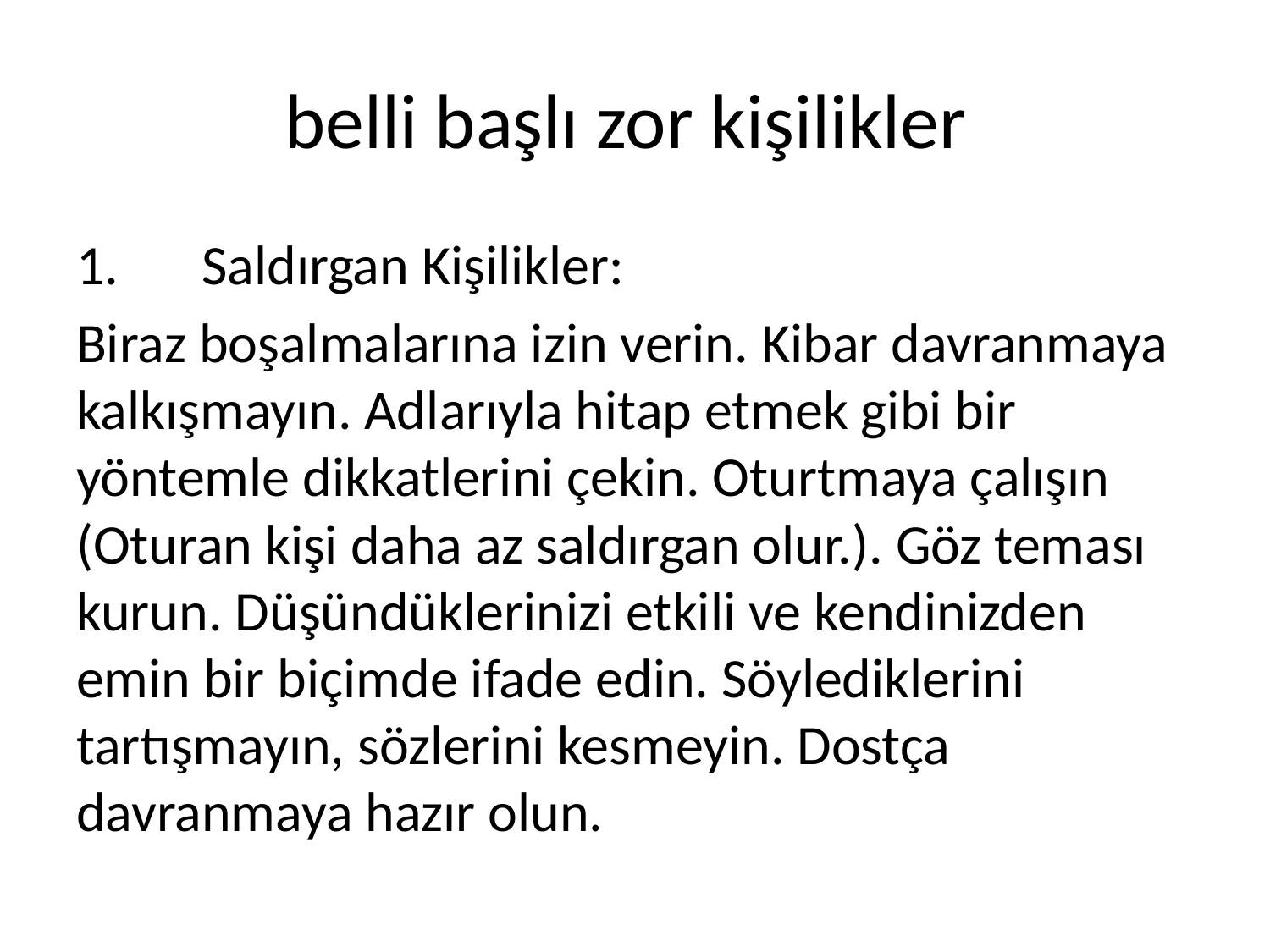

# belli başlı zor kişilikler
1.	Saldırgan Kişilikler:
Biraz boşalmalarına izin verin. Kibar davranmaya kalkışmayın. Adlarıyla hitap etmek gibi bir yöntemle dikkatlerini çekin. Oturtmaya çalışın (Oturan kişi daha az saldırgan olur.). Göz teması kurun. Düşündüklerinizi etkili ve kendinizden emin bir biçimde ifade edin. Söylediklerini tartışmayın, sözlerini kesmeyin. Dostça davranmaya hazır olun.